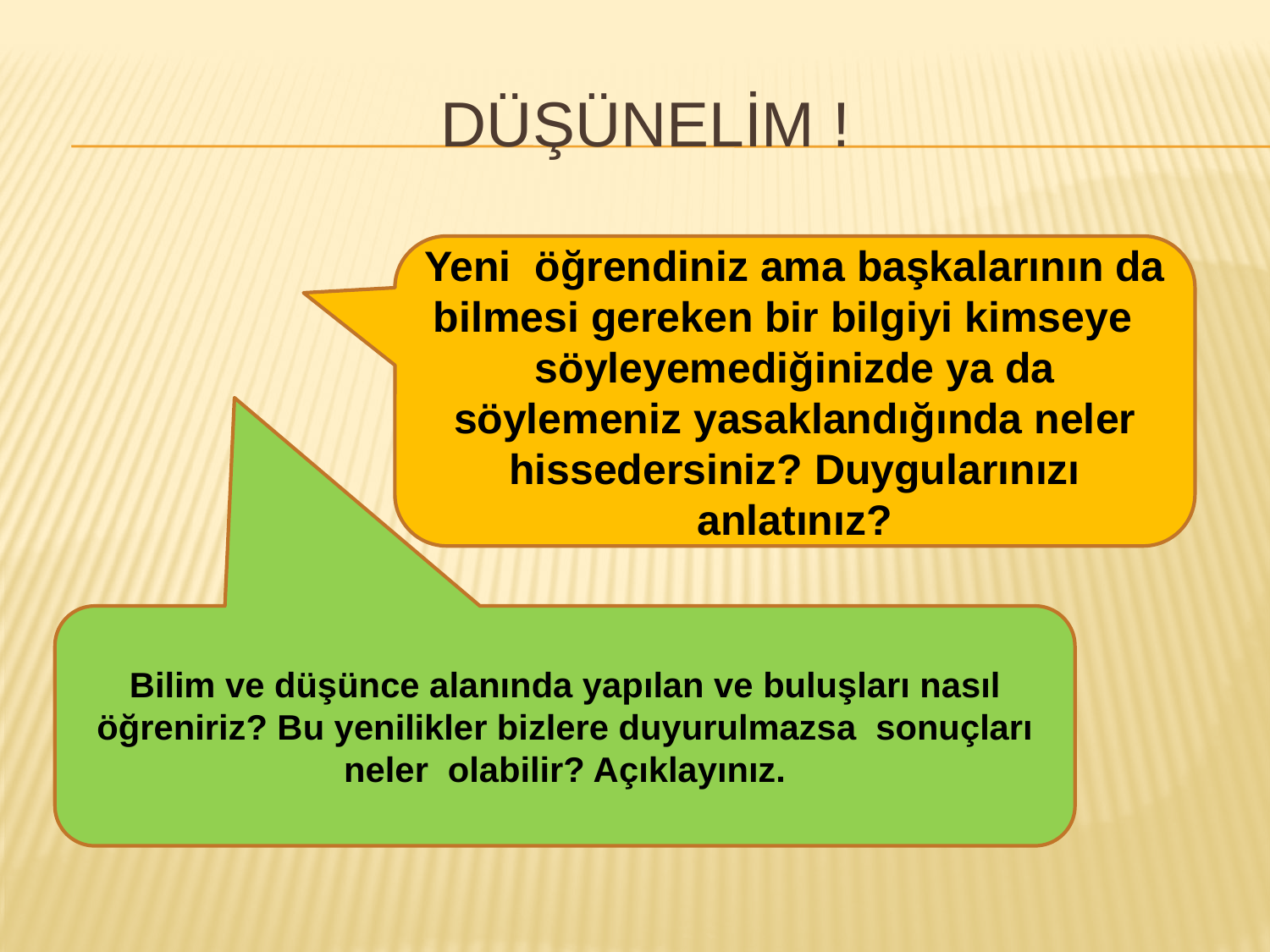

# DÜŞÜNELİM !

Yeni  öğrendiniz ama başkalarının da bilmesi gereken bir bilgiyi kimseye   söyleyemediğinizde ya da söylemeniz yasaklandığında neler hissedersiniz? Duygularınızı anlatınız?
Bilim ve düşünce alanında yapılan ve buluşları nasıl öğreniriz? Bu yenilikler bizlere duyurulmazsa  sonuçları neler  olabilir? Açıklayınız.